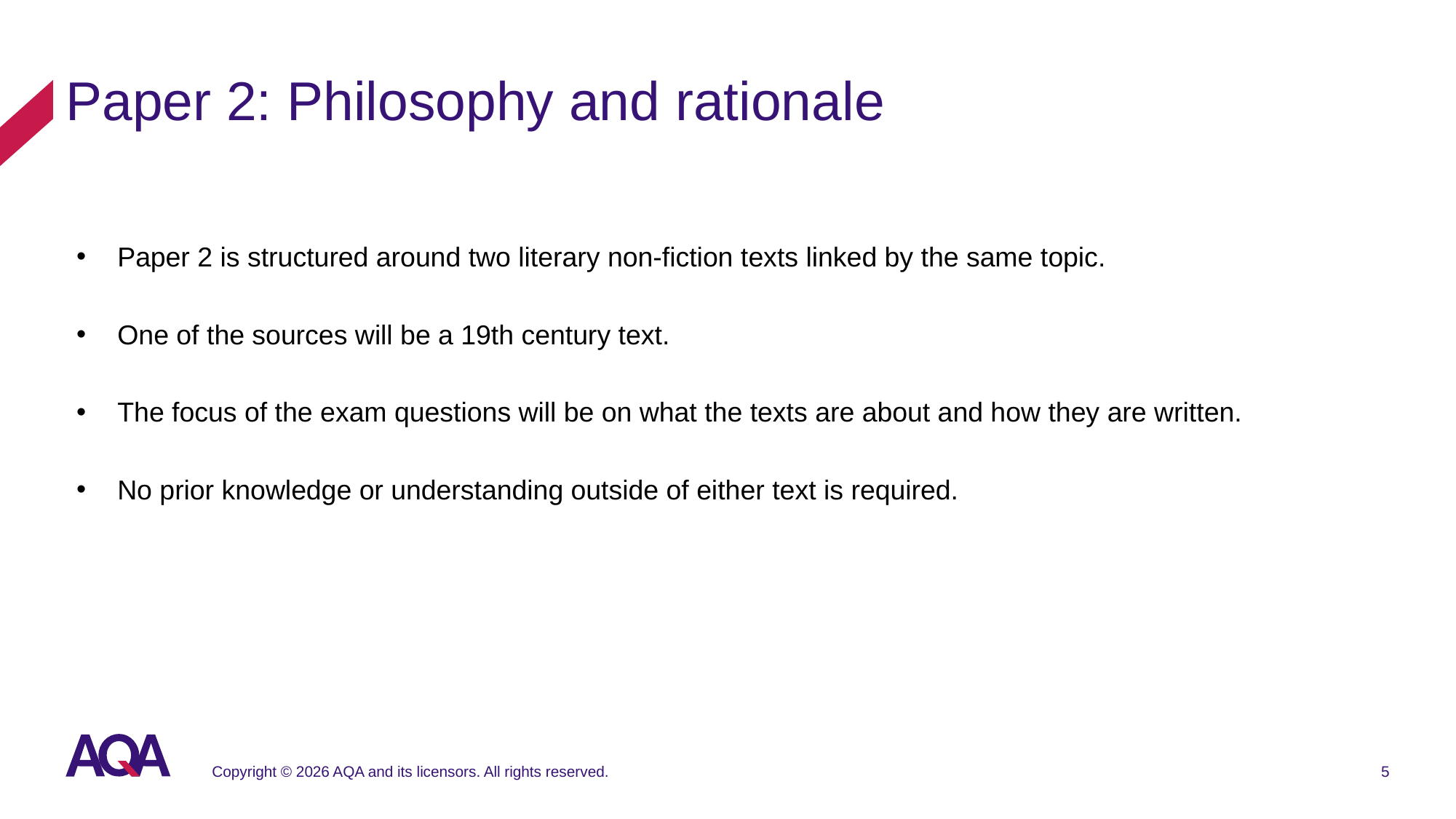

# Paper 2: Philosophy and rationale
Paper 2 is structured around two literary non-fiction texts linked by the same topic.

One of the sources will be a 19th century text.

The focus of the exam questions will be on what the texts are about and how they are written.

No prior knowledge or understanding outside of either text is required.

Copyright © 2026 AQA and its licensors. All rights reserved.
5